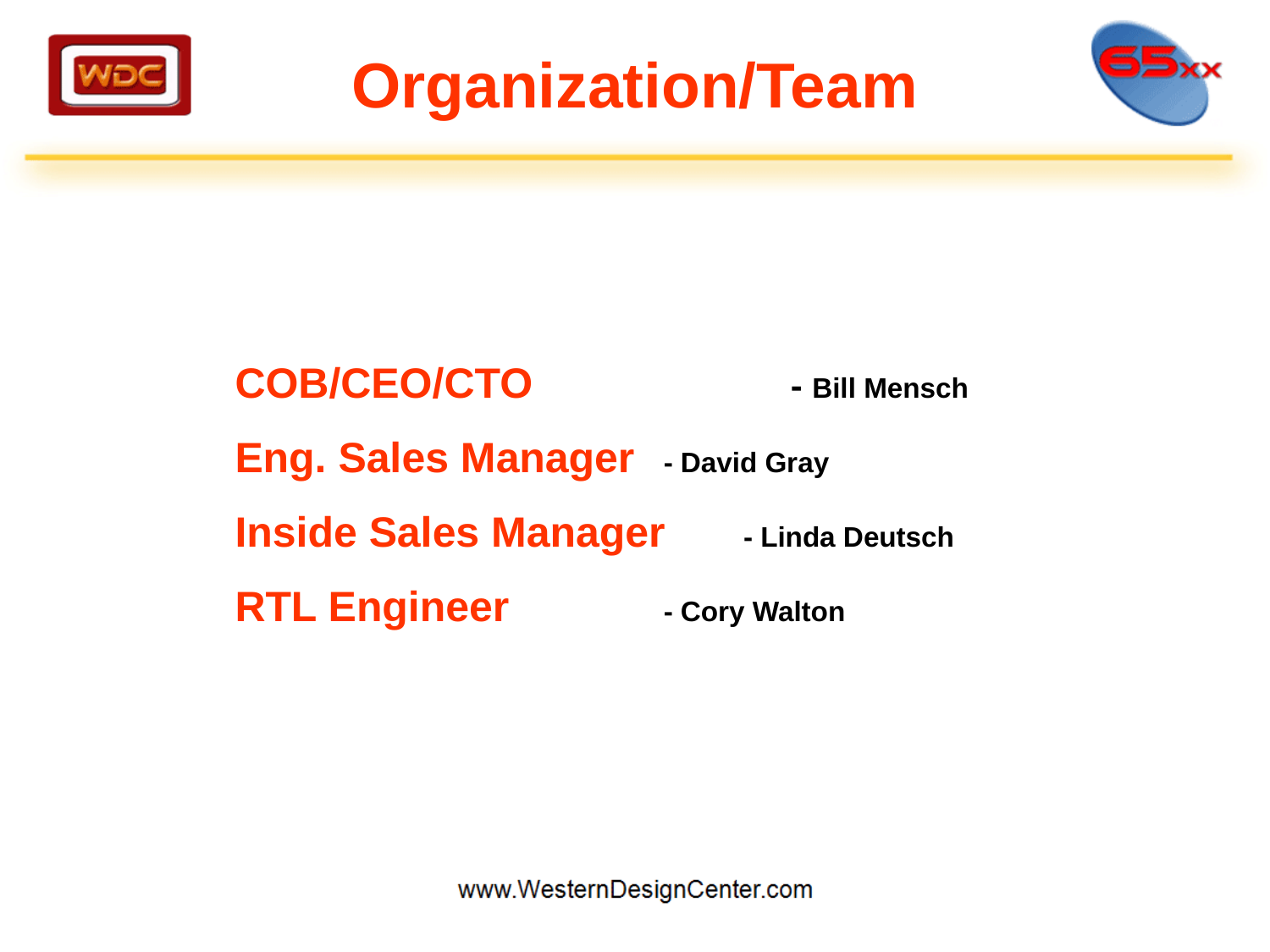

Organization/Team
COB/CEO/CTO            	- Bill Mensch

Eng. Sales Manager 	- David Gray

Inside Sales Manager        - Linda Deutsch

RTL Engineer            	- Cory Walton